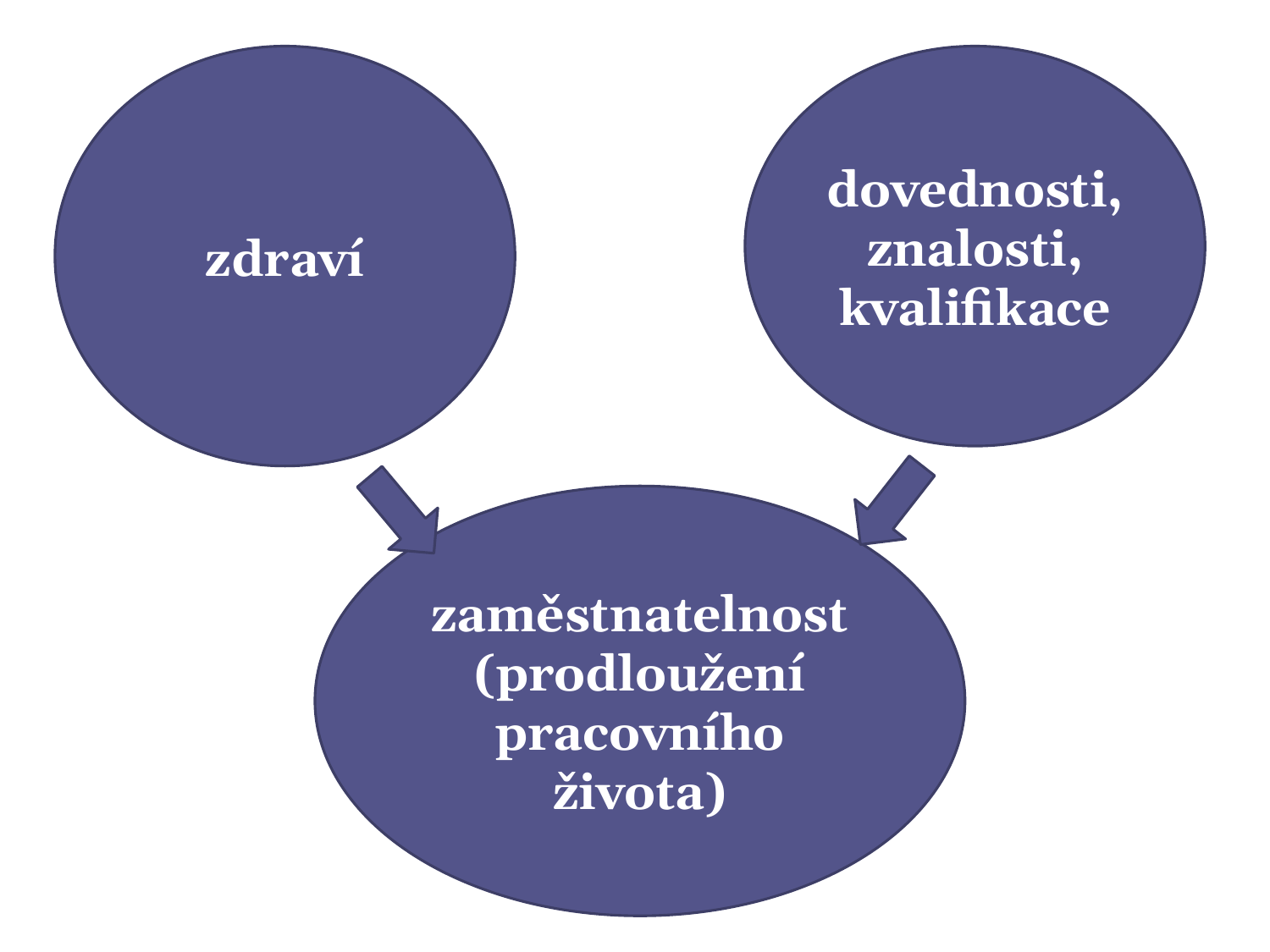

zdraví
dovednosti, znalosti, kvalifikace

zaměstnatelnost
(prodloužení pracovního života)